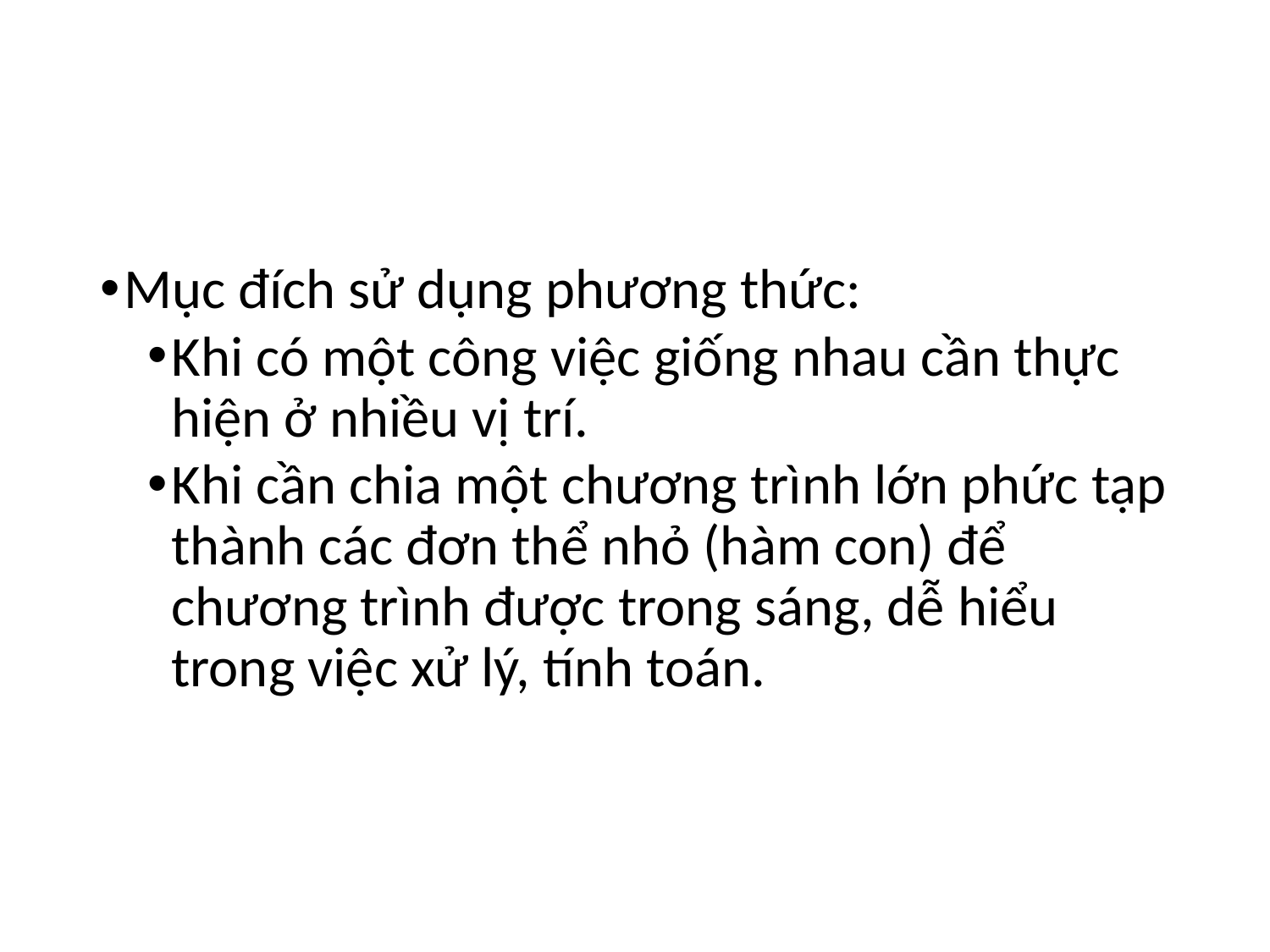

#
Mục đích sử dụng phương thức:
Khi có một công việc giống nhau cần thực hiện ở nhiều vị trí.
Khi cần chia một chương trình lớn phức tạp thành các đơn thể nhỏ (hàm con) để chương trình được trong sáng, dễ hiểu trong việc xử lý, tính toán.